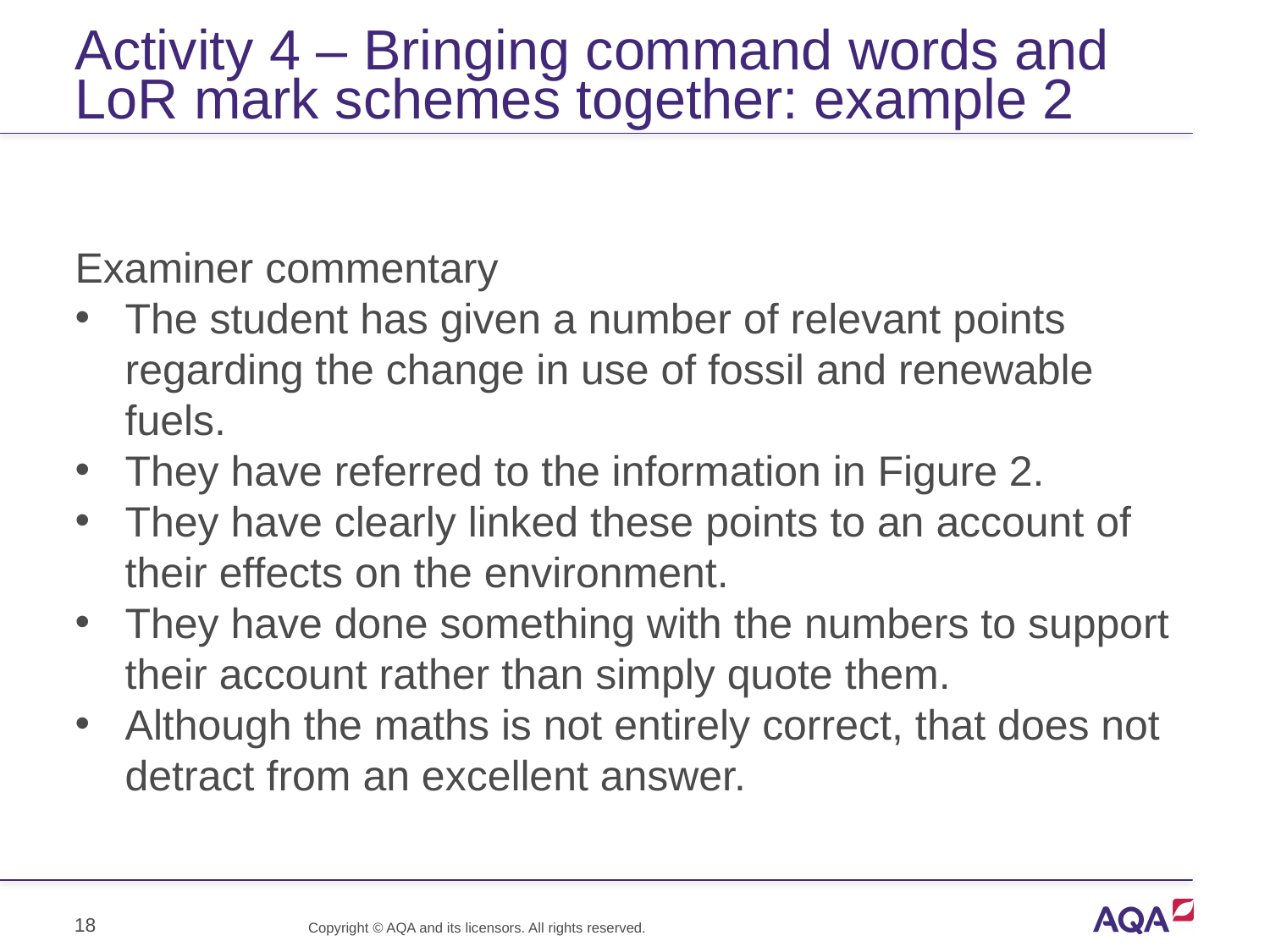

# Activity 4 – Bringing command words and LoR mark schemes together: example 2
Examiner commentary
The student has given a number of relevant points regarding the change in use of fossil and renewable fuels.
They have referred to the information in Figure 2.
They have clearly linked these points to an account of their effects on the environment.
They have done something with the numbers to support their account rather than simply quote them.
Although the maths is not entirely correct, that does not detract from an excellent answer.

18
Copyright © AQA and its licensors. All rights reserved.